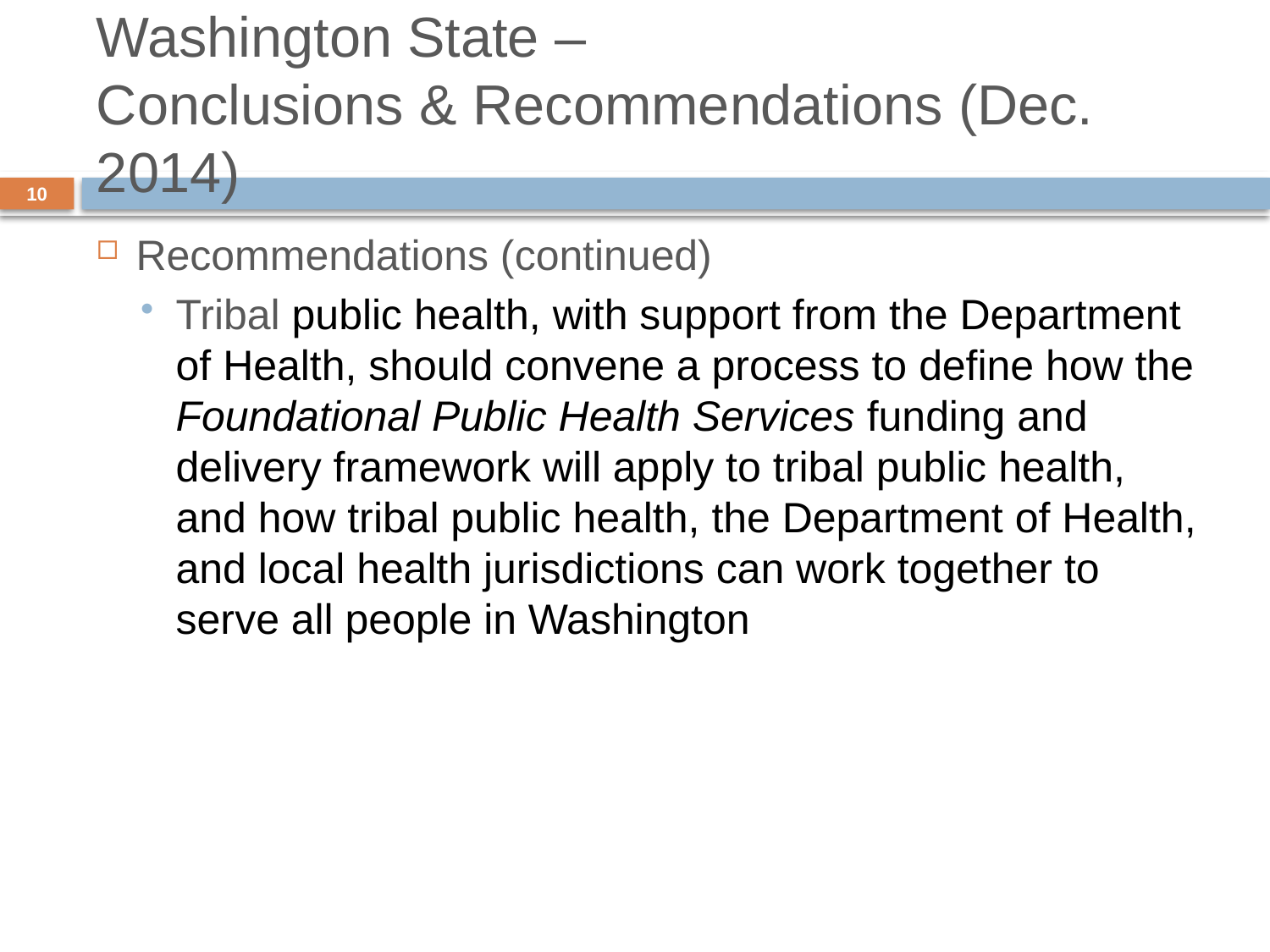

# Washington State – Conclusions & Recommendations (Dec. 2014)
10
Recommendations (continued)
Tribal public health, with support from the Department of Health, should convene a process to define how the Foundational Public Health Services funding and delivery framework will apply to tribal public health, and how tribal public health, the Department of Health, and local health jurisdictions can work together to serve all people in Washington